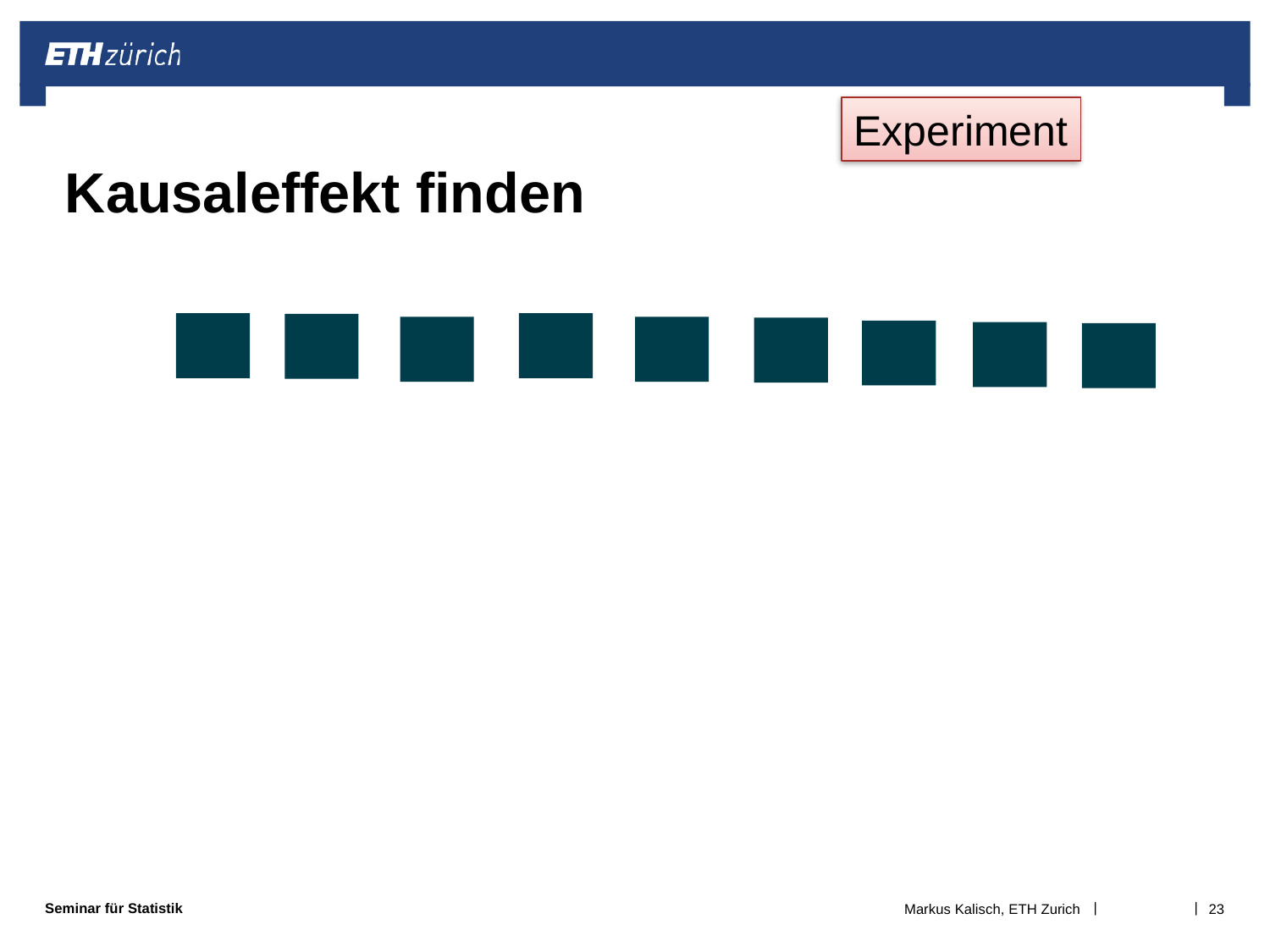

# Kausaleffekt finden
Experiment

23
Markus Kalisch, ETH Zurich